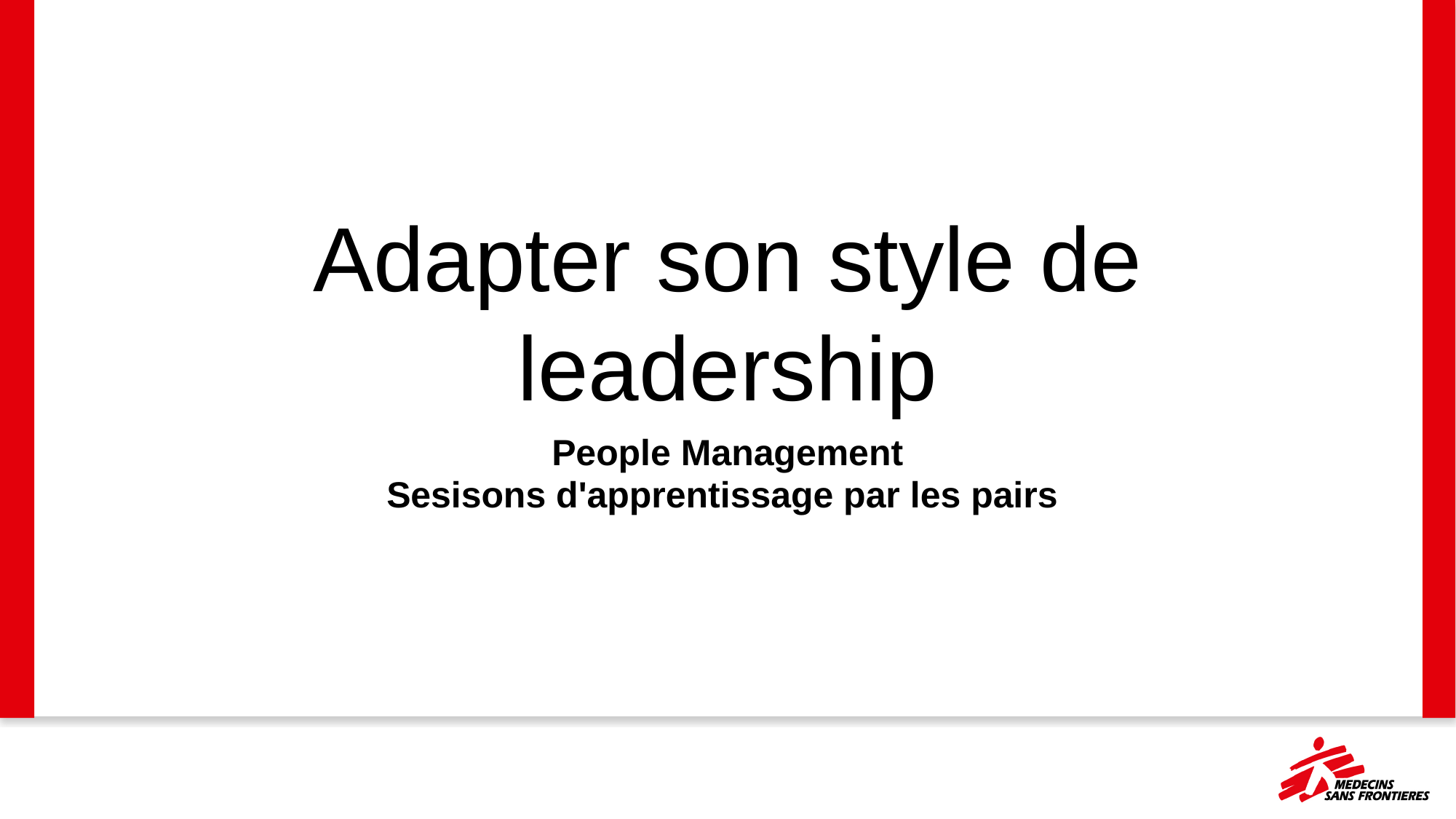

# Adapter son style de leadership
People Management
Sesisons d'apprentissage par les pairs